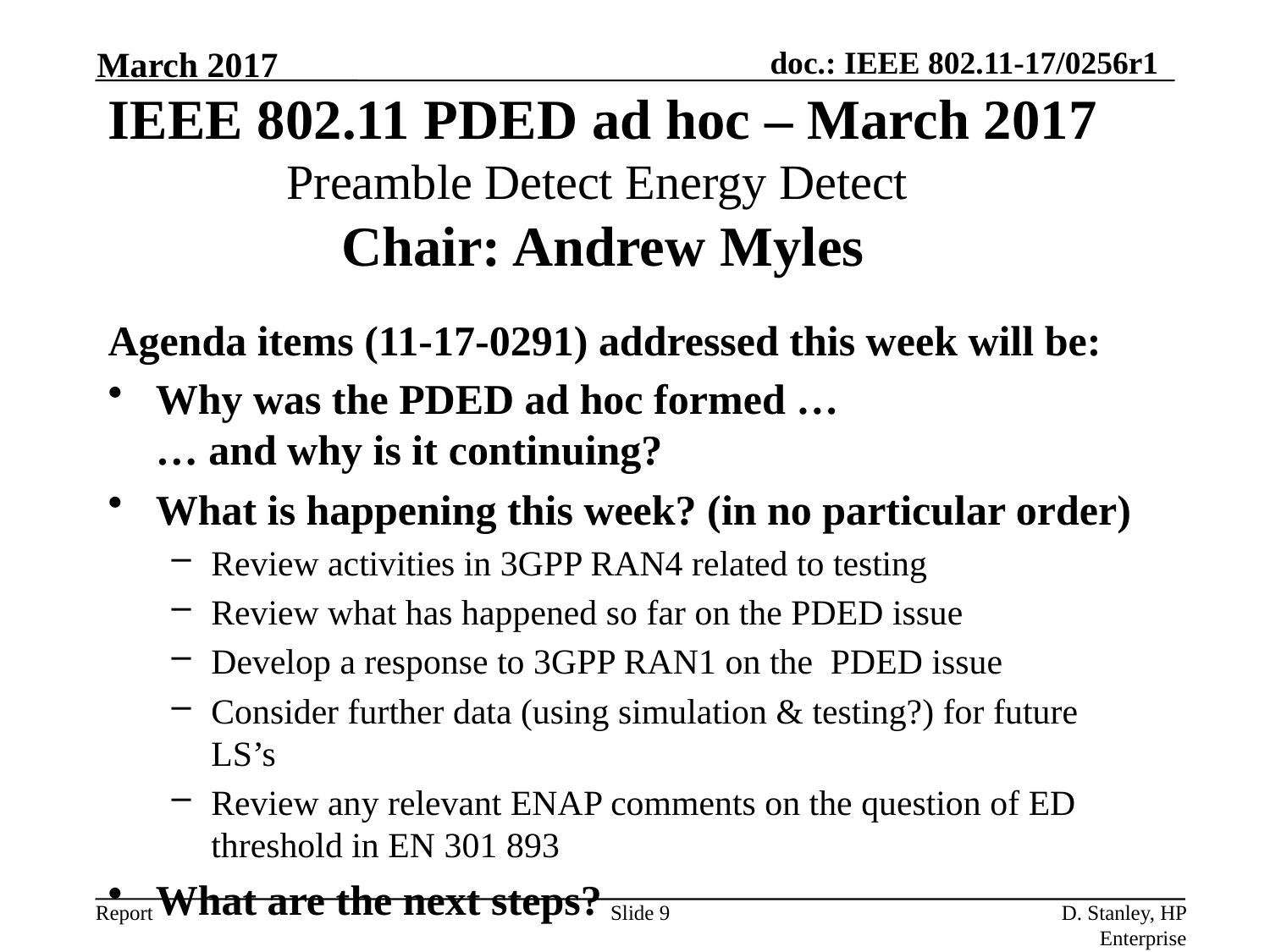

March 2017
IEEE 802.11 PDED ad hoc – March 2017
Preamble Detect Energy Detect
Chair: Andrew Myles
Agenda items (11-17-0291) addressed this week will be:
Why was the PDED ad hoc formed …
… and why is it continuing?
What is happening this week? (in no particular order)
Review activities in 3GPP RAN4 related to testing
Review what has happened so far on the PDED issue
Develop a response to 3GPP RAN1 on the  PDED issue
Consider further data (using simulation & testing?) for future LS’s
Review any relevant ENAP comments on the question of ED threshold in EN 301 893
What are the next steps?
Slide 9
D. Stanley, HP Enterprise